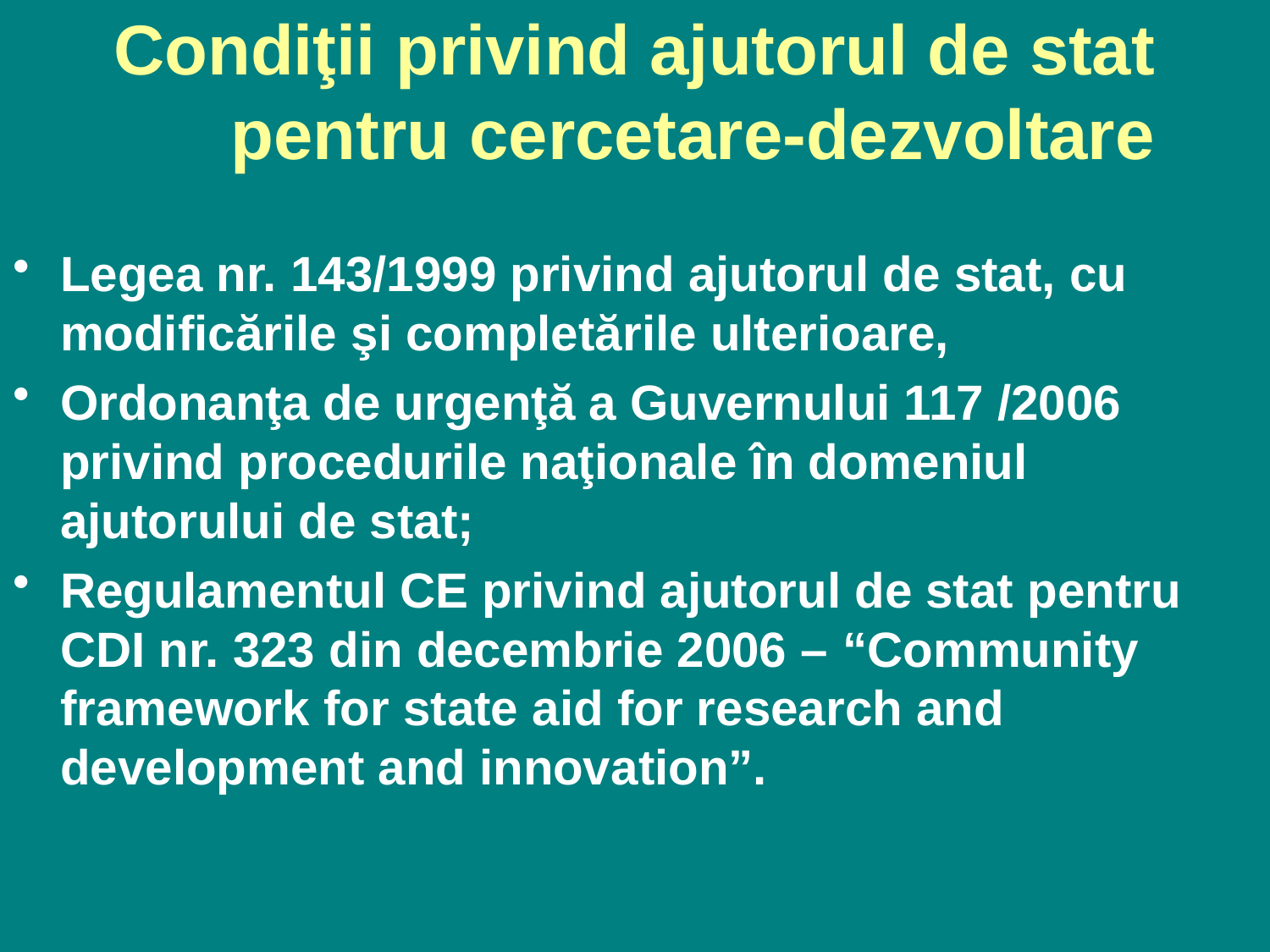

# Condiţii privind ajutorul de stat pentru cercetare-dezvoltare
Legea nr. 143/1999 privind ajutorul de stat, cu modificările şi completările ulterioare,
Ordonanţa de urgenţă a Guvernului 117 /2006 privind procedurile naţionale în domeniul ajutorului de stat;
Regulamentul CE privind ajutorul de stat pentru CDI nr. 323 din decembrie 2006 – “Community framework for state aid for research and development and innovation”.